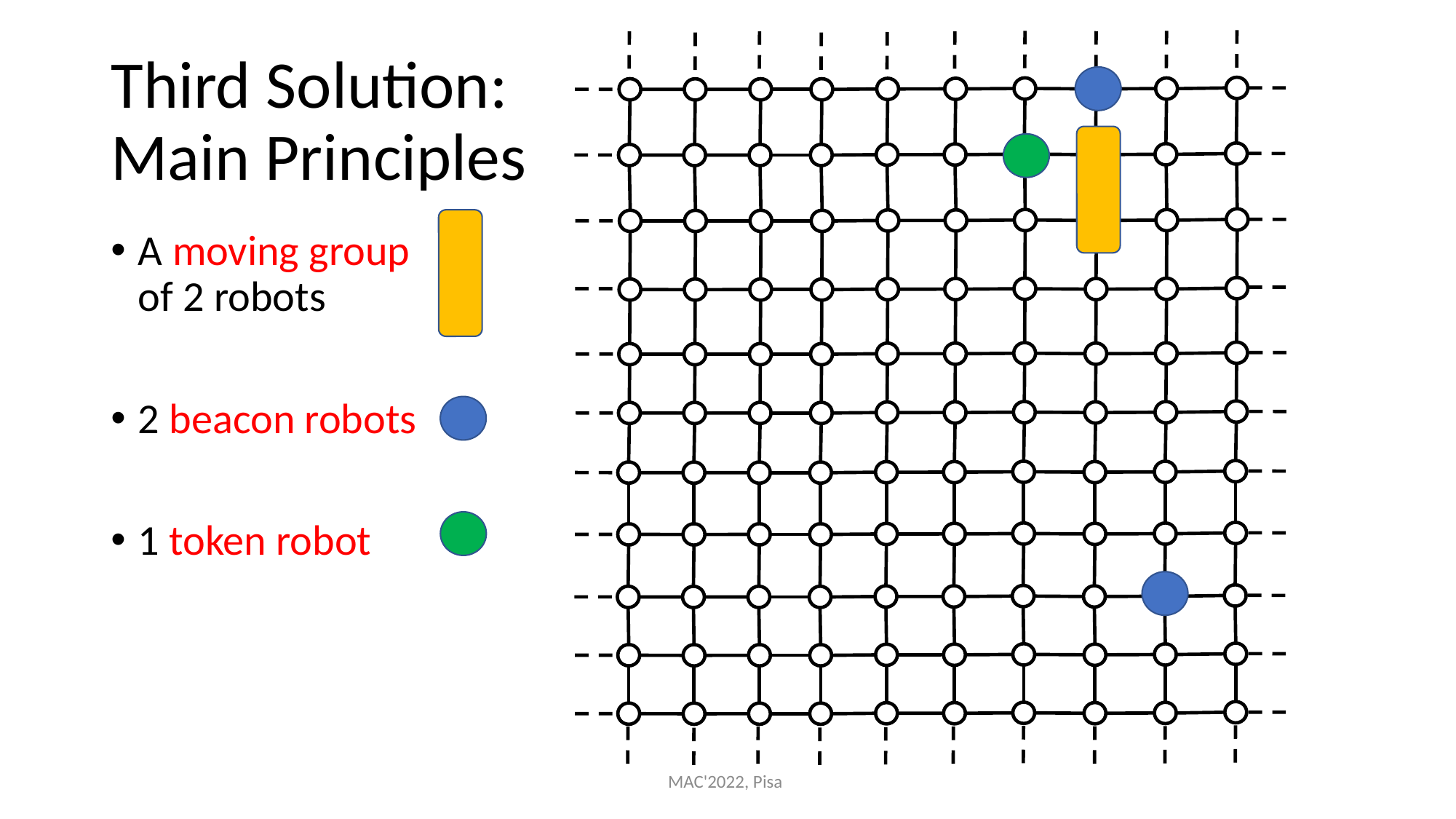

# Third Solution: Main Principles

A moving group of 2 robots

2 beacon robots

1 token robot

MAC'2022, Pisa